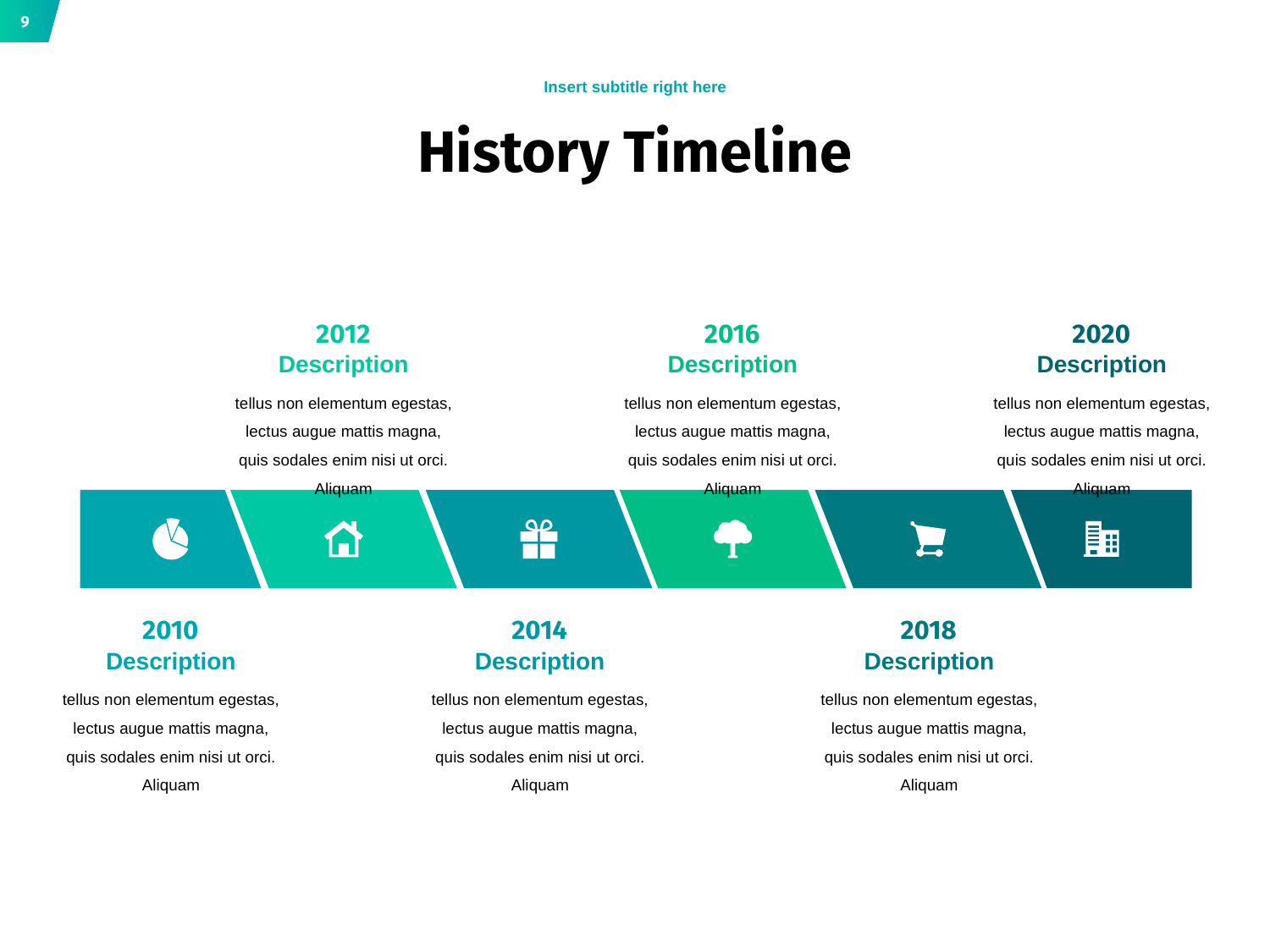

9
Insert subtitle right here
# History Timeline
2012
2016
2020
Description
Description
Description
tellus non elementum egestas, lectus augue mattis magna, quis sodales enim nisi ut orci. Aliquam
tellus non elementum egestas, lectus augue mattis magna, quis sodales enim nisi ut orci. Aliquam
tellus non elementum egestas, lectus augue mattis magna, quis sodales enim nisi ut orci. Aliquam

2014
2018
2010
Description
Description
Description
tellus non elementum egestas, lectus augue mattis magna, quis sodales enim nisi ut orci. Aliquam
tellus non elementum egestas, lectus augue mattis magna, quis sodales enim nisi ut orci. Aliquam
tellus non elementum egestas, lectus augue mattis magna, quis sodales enim nisi ut orci. Aliquam